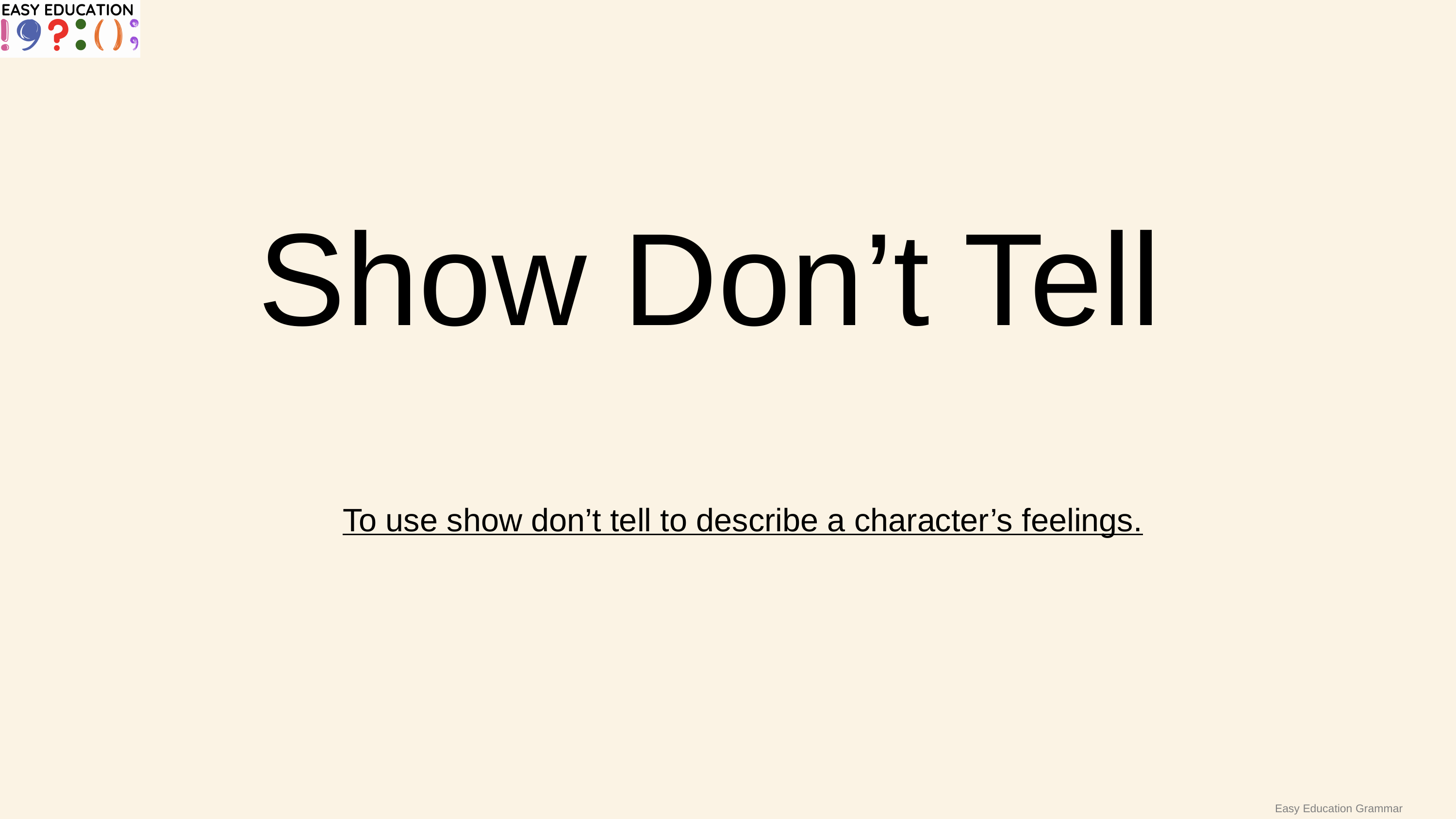

Show Don’t Tell
To use show don’t tell to describe a character’s feelings.